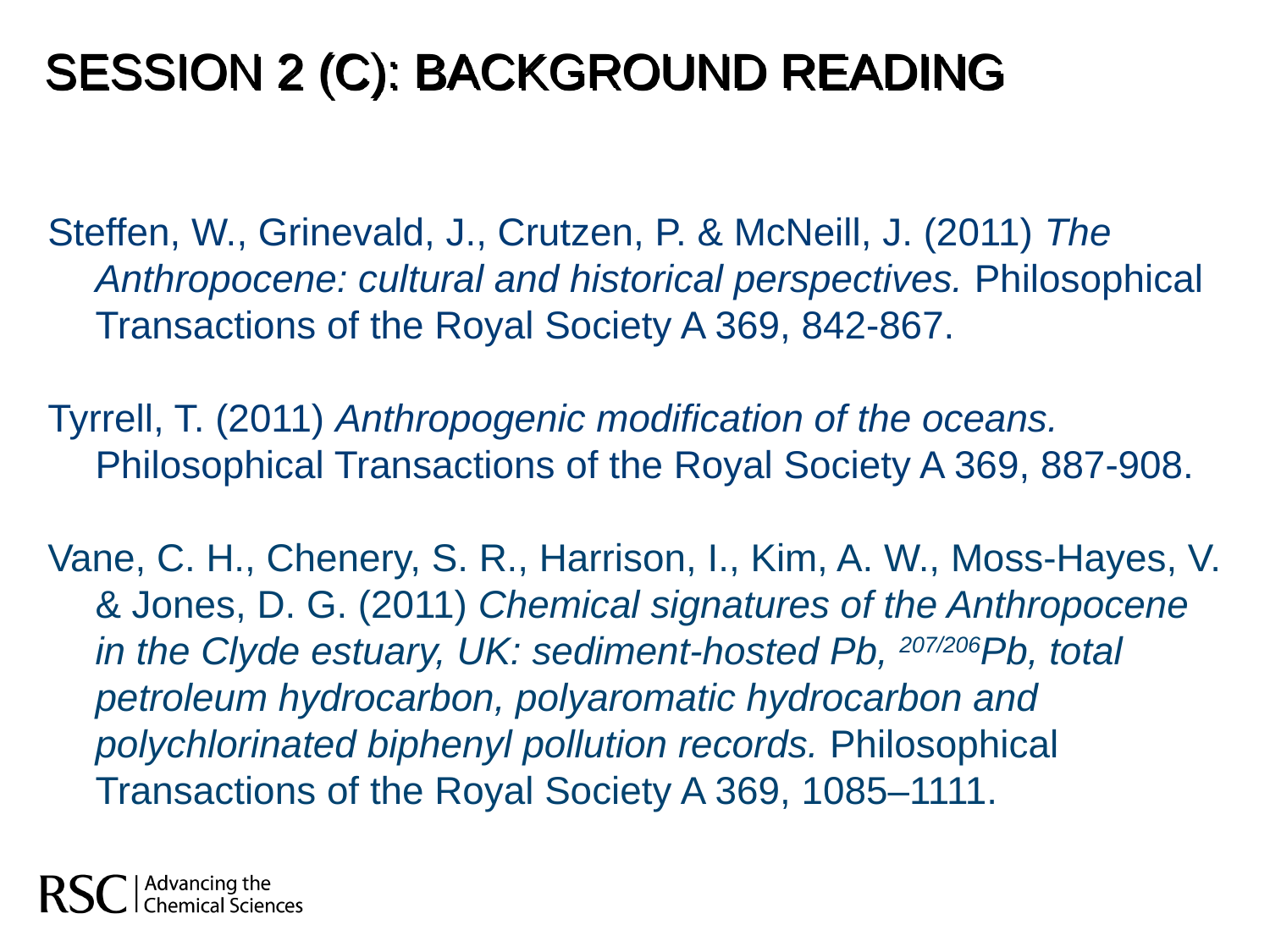

Session 2 (c): BACKGROUND READING

Steffen, W., Grinevald, J., Crutzen, P. & McNeill, J. (2011) The Anthropocene: cultural and historical perspectives. Philosophical Transactions of the Royal Society A 369, 842-867.

Tyrrell, T. (2011) Anthropogenic modification of the oceans. Philosophical Transactions of the Royal Society A 369, 887-908.

Vane, C. H., Chenery, S. R., Harrison, I., Kim, A. W., Moss-Hayes, V. & Jones, D. G. (2011) Chemical signatures of the Anthropocene in the Clyde estuary, UK: sediment-hosted Pb, 207/206Pb, total petroleum hydrocarbon, polyaromatic hydrocarbon and polychlorinated biphenyl pollution records. Philosophical Transactions of the Royal Society A 369, 1085–1111.